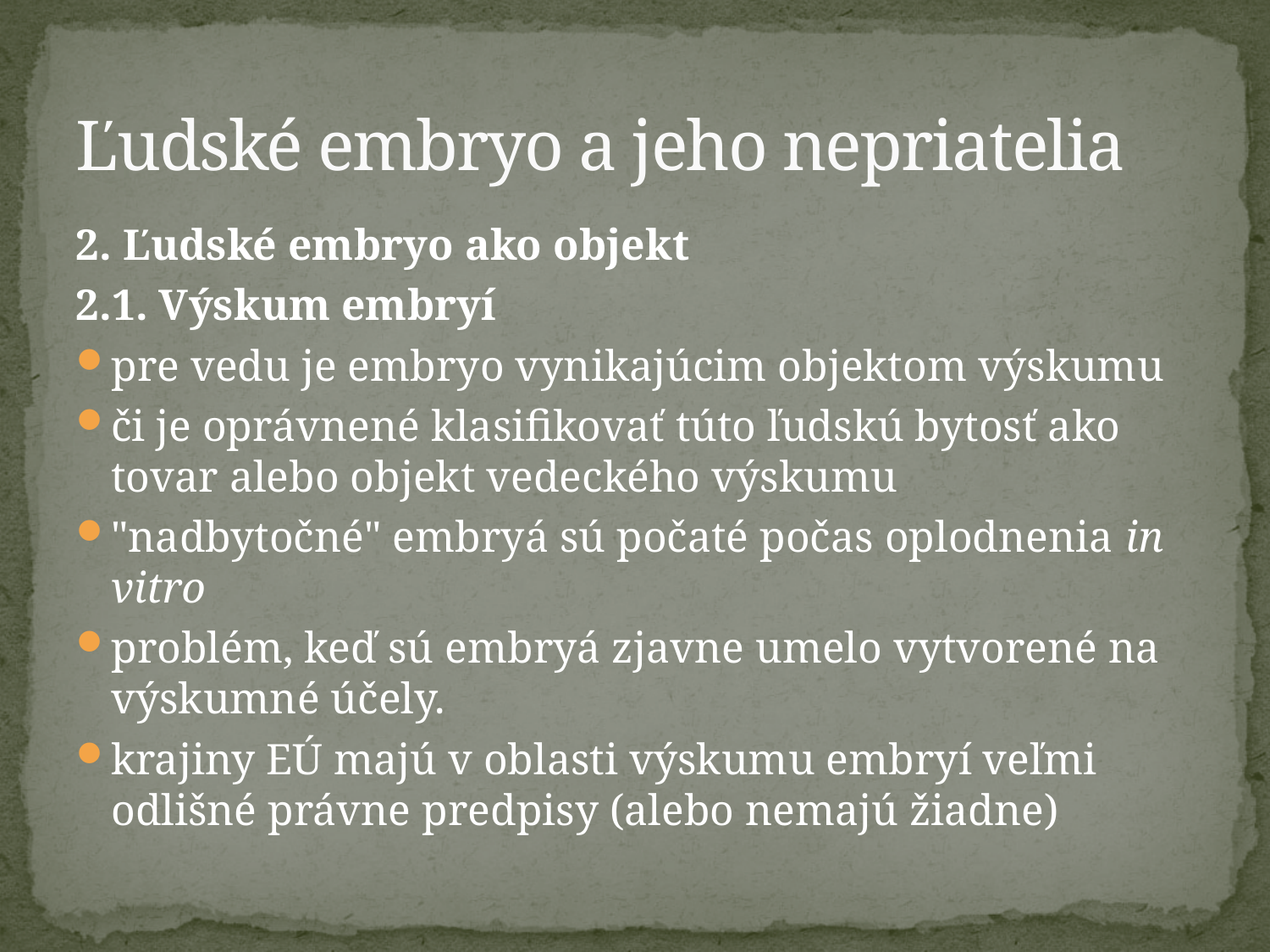

# Ľudské embryo a jeho nepriatelia
2. Ľudské embryo ako objekt
2.1. Výskum embryí
pre vedu je embryo vynikajúcim objektom výskumu
či je oprávnené klasifikovať túto ľudskú bytosť ako tovar alebo objekt vedeckého výskumu
"nadbytočné" embryá sú počaté počas oplodnenia in vitro
problém, keď sú embryá zjavne umelo vytvorené na výskumné účely.
krajiny EÚ majú v oblasti výskumu embryí veľmi odlišné právne predpisy (alebo nemajú žiadne)